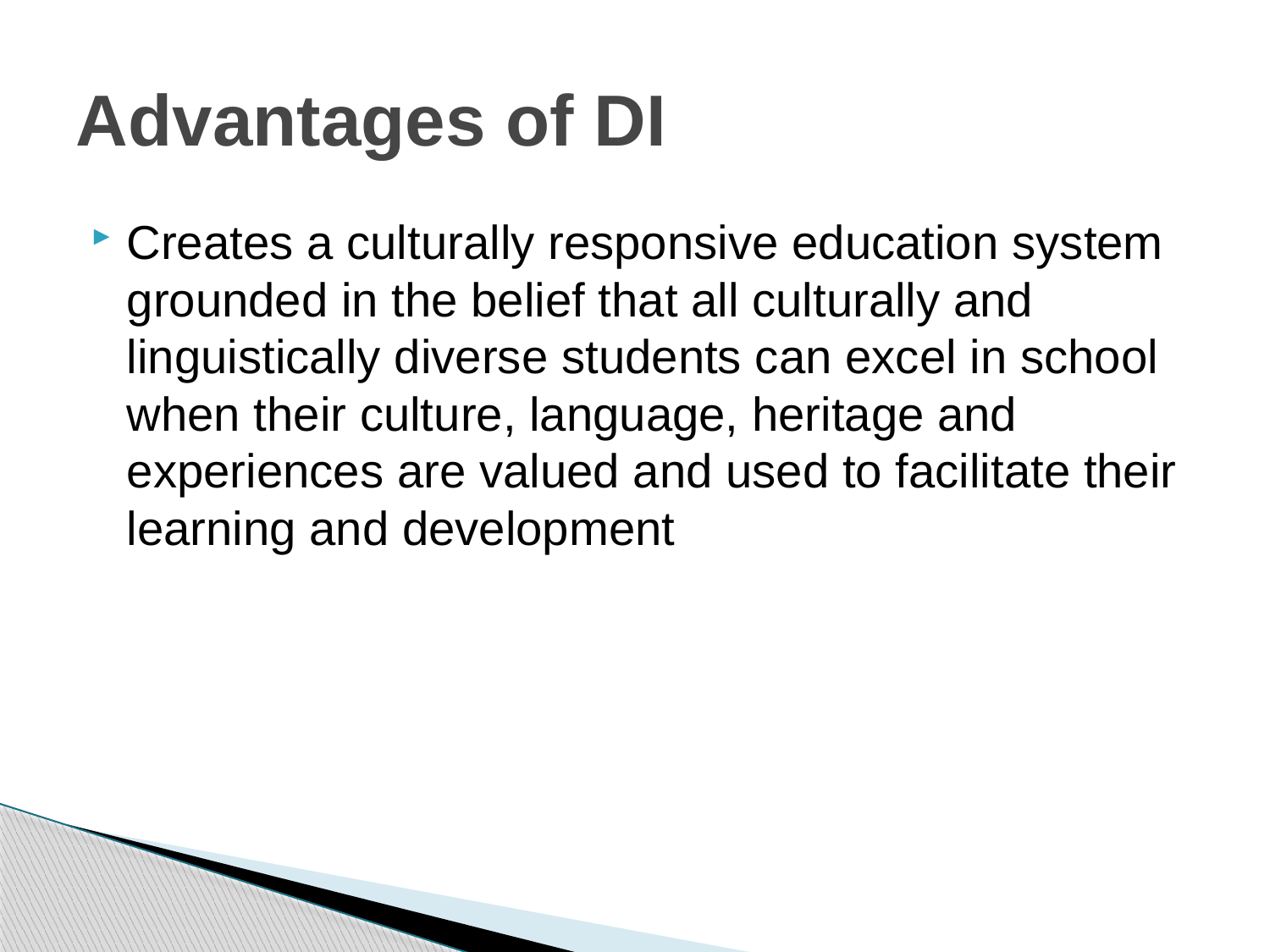

# Advantages of DI
Creates a culturally responsive education system grounded in the belief that all culturally and linguistically diverse students can excel in school when their culture, language, heritage and experiences are valued and used to facilitate their learning and development